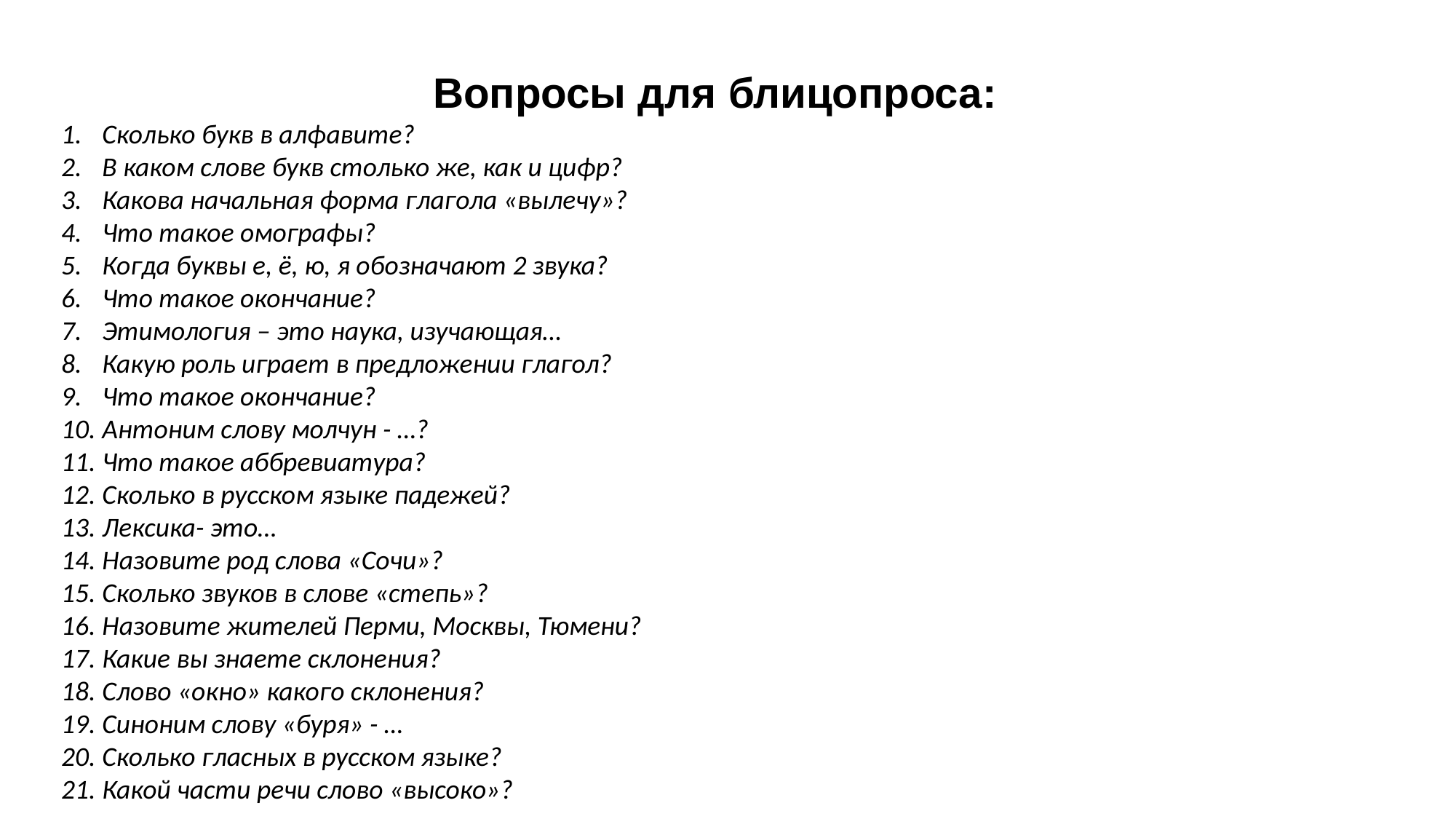

Вопросы для блицопроса:
Сколько букв в алфавите?
В каком слове букв столько же, как и цифр?
Какова начальная форма глагола «вылечу»?
Что такое омографы?
Когда буквы е, ё, ю, я обозначают 2 звука?
Что такое окончание?
Этимология – это наука, изучающая…
Какую роль играет в предложении глагол?
Что такое окончание?
Антоним слову молчун - …?
Что такое аббревиатура?
Сколько в русском языке падежей?
Лексика- это…
Назовите род слова «Сочи»?
Сколько звуков в слове «степь»?
Назовите жителей Перми, Москвы, Тюмени?
Какие вы знаете склонения?
Слово «окно» какого склонения?
Синоним слову «буря» - …
Сколько гласных в русском языке?
Какой части речи слово «высоко»?